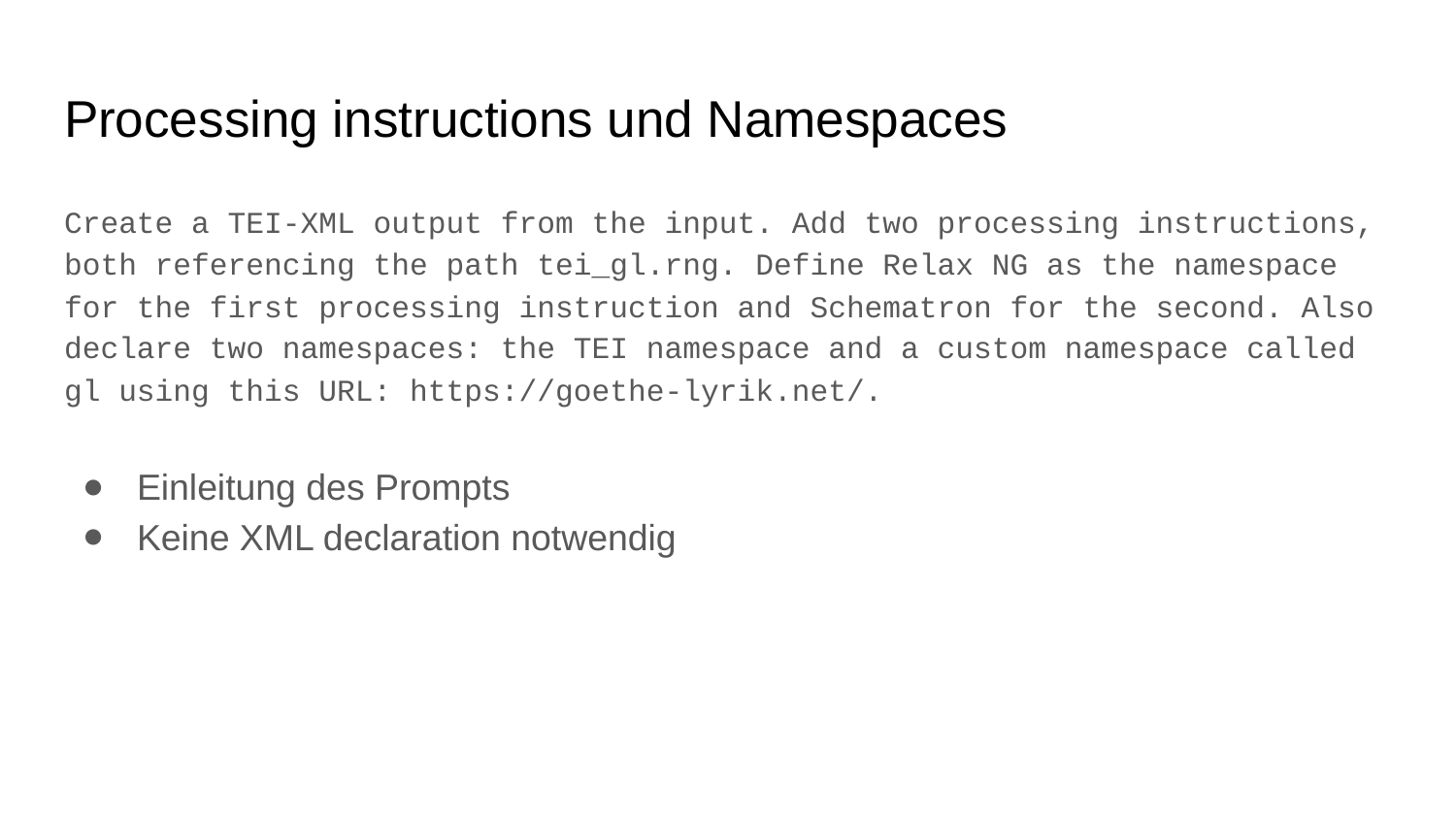

# Processing instructions und Namespaces
Create a TEI-XML output from the input. Add two processing instructions, both referencing the path tei_gl.rng. Define Relax NG as the namespace for the first processing instruction and Schematron for the second. Also declare two namespaces: the TEI namespace and a custom namespace called gl using this URL: https://goethe-lyrik.net/.

Einleitung des Prompts
Keine XML declaration notwendig